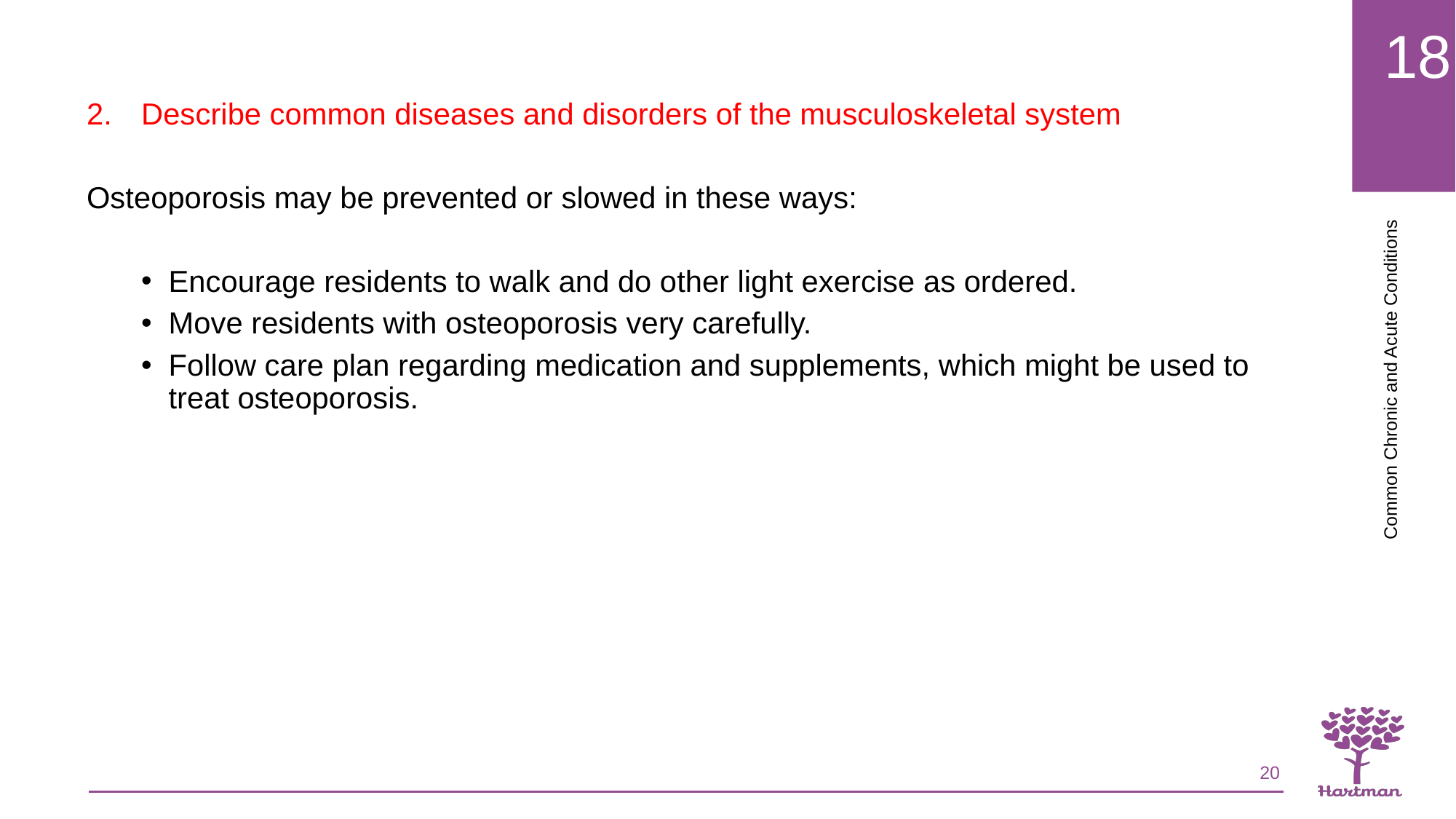

Describe common diseases and disorders of the musculoskeletal system

Osteoporosis may be prevented or slowed in these ways:

Encourage residents to walk and do other light exercise as ordered.
Move residents with osteoporosis very carefully.
Follow care plan regarding medication and supplements, which might be used to treat osteoporosis.

20